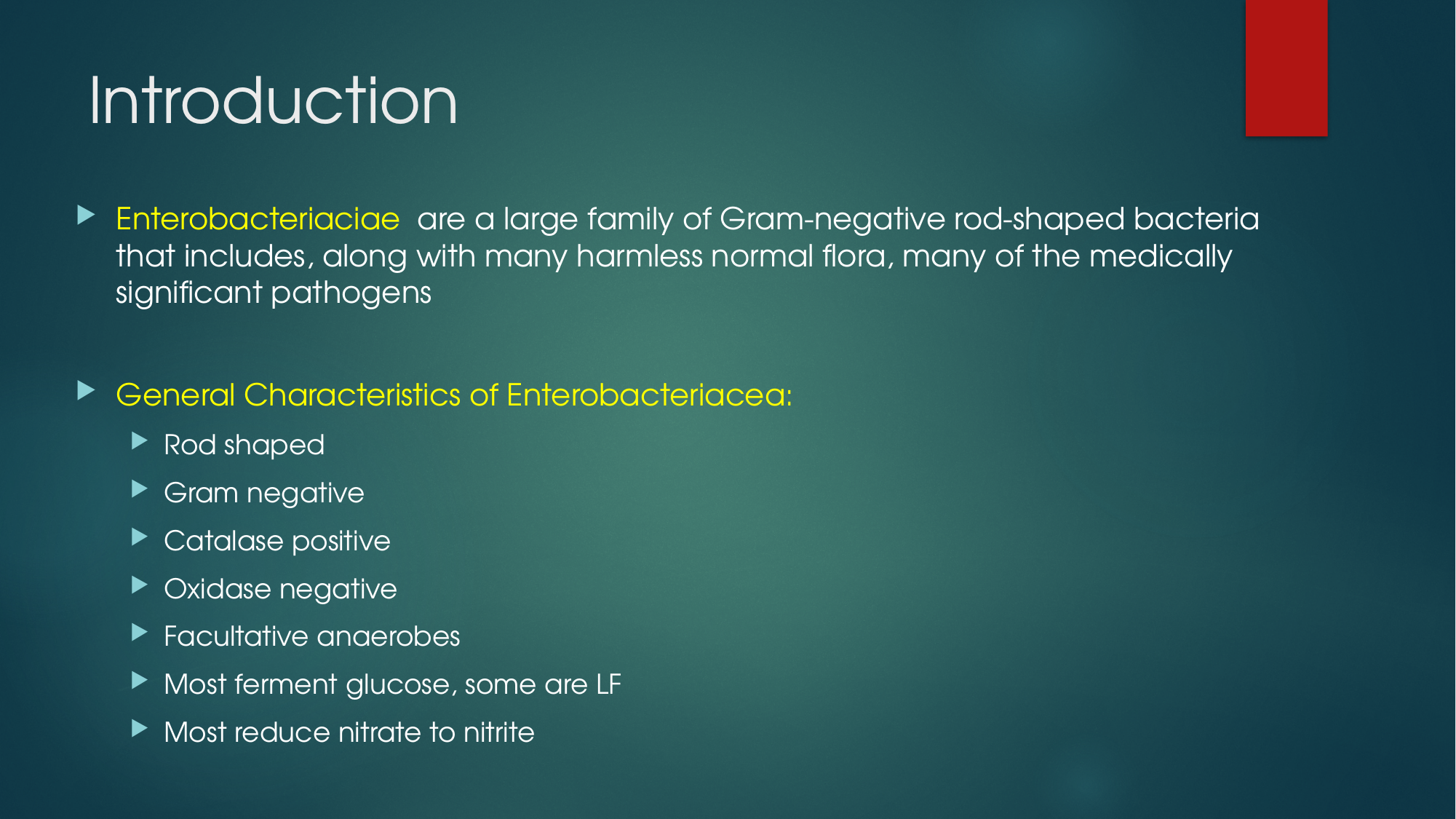

# Introduction
Enterobacteriaciae  are a large family of Gram-negative rod-shaped bacteria that includes, along with many harmless normal flora, many of the medically significant pathogens

General Characteristics of Enterobacteriacea:
Rod shaped
Gram negative
Catalase positive
Oxidase negative
Facultative anaerobes
Most ferment glucose, some are LF
Most reduce nitrate to nitrite